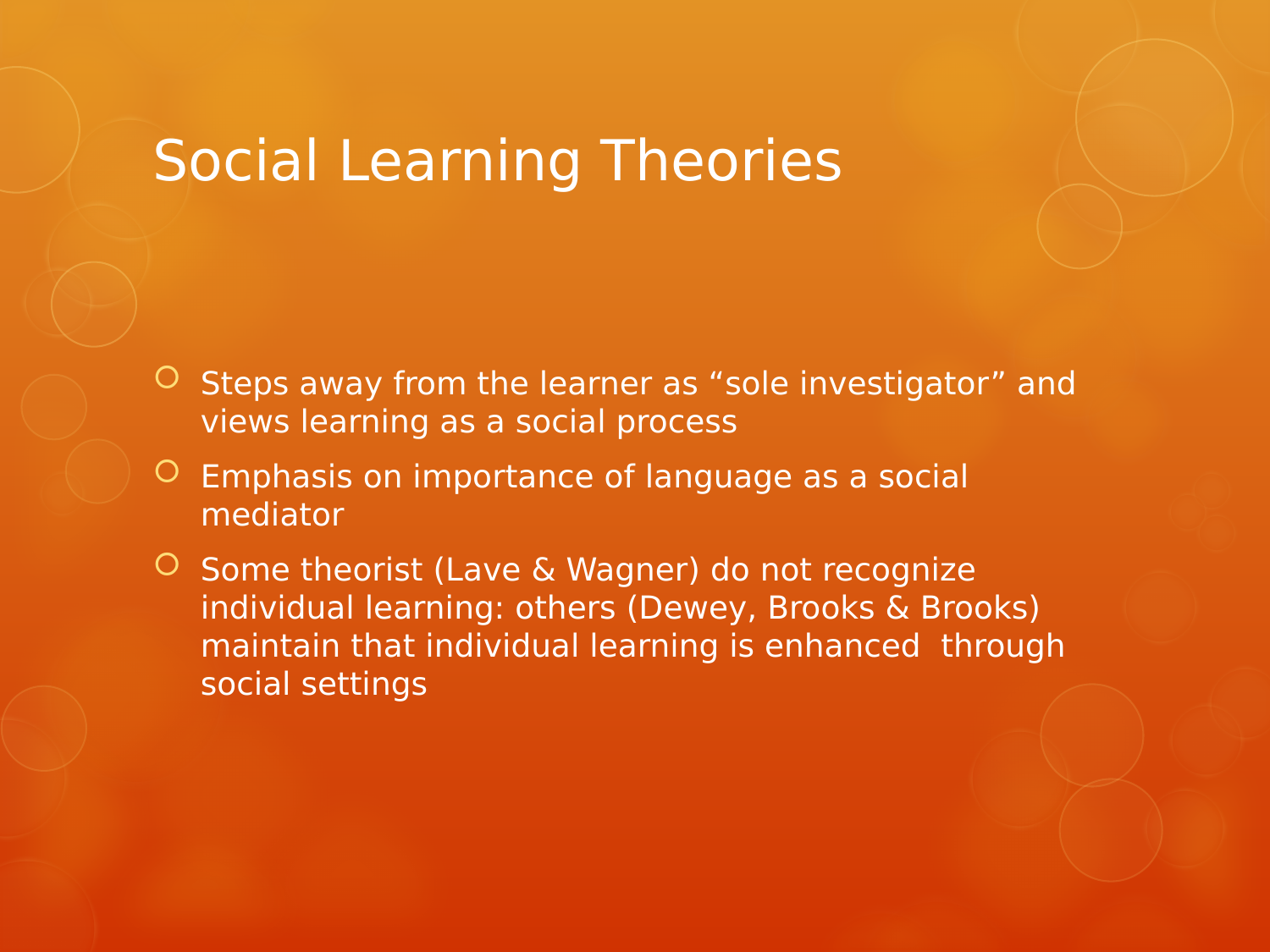

# Social Learning Theories
Steps away from the learner as “sole investigator” and views learning as a social process
Emphasis on importance of language as a social mediator
Some theorist (Lave & Wagner) do not recognize individual learning: others (Dewey, Brooks & Brooks) maintain that individual learning is enhanced  through social settings